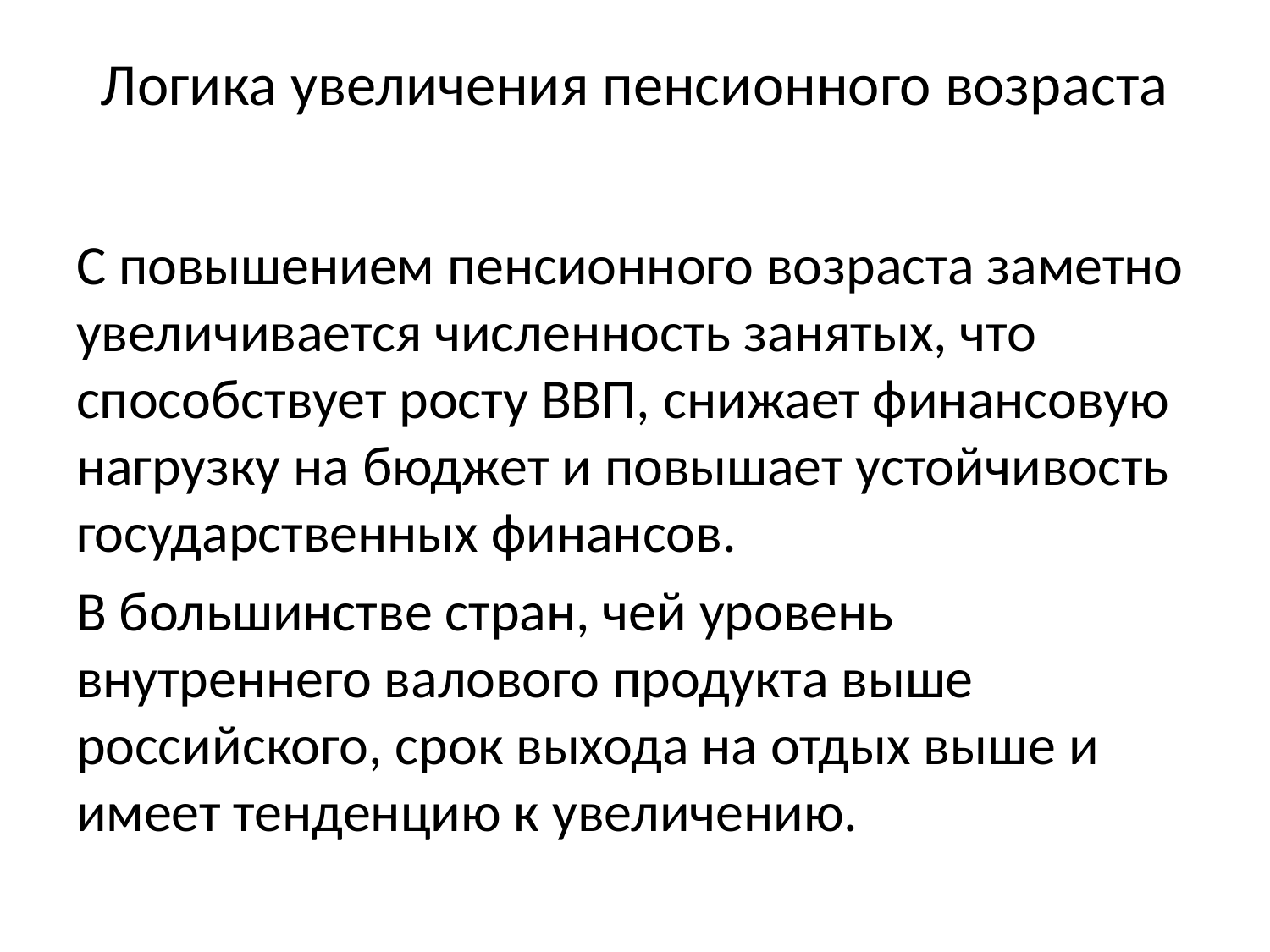

# Логика увеличения пенсионного возраста
С повышением пенсионного возраста заметно увеличивается численность занятых, что способствует росту ВВП, снижает финансовую нагрузку на бюджет и повышает устойчивость государственных финансов.
В большинстве стран, чей уровень внутреннего валового продукта выше российского, срок выхода на отдых выше и имеет тенденцию к увеличению.